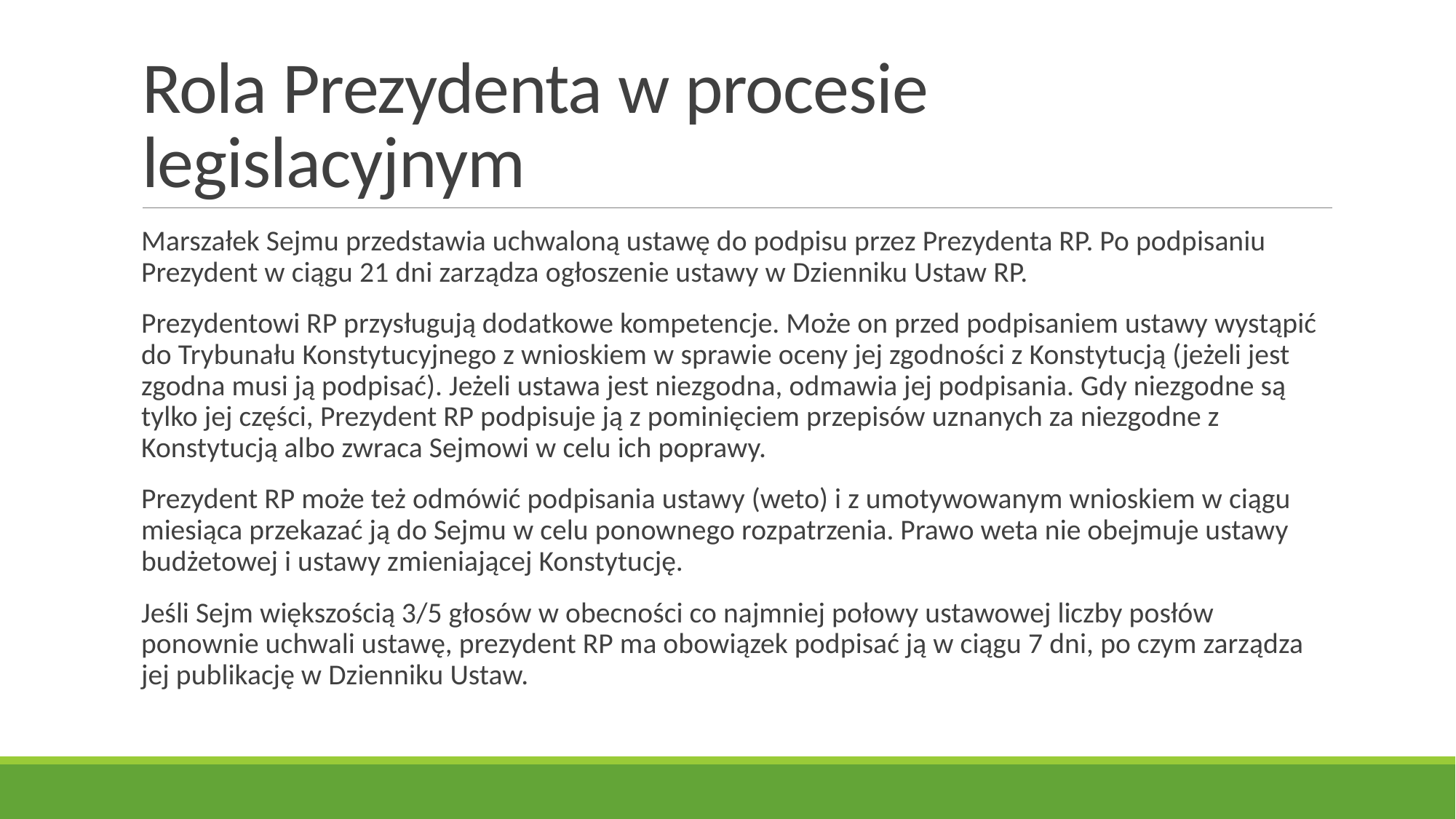

# Rola Prezydenta w procesie legislacyjnym
Marszałek Sejmu przedstawia uchwaloną ustawę do podpisu przez Prezydenta RP. Po podpisaniu Prezydent w ciągu 21 dni zarządza ogłoszenie ustawy w Dzienniku Ustaw RP.
Prezydentowi RP przysługują dodatkowe kompetencje. Może on przed podpisaniem ustawy wystąpić do Trybunału Konstytucyjnego z wnioskiem w sprawie oceny jej zgodności z Konstytucją (jeżeli jest zgodna musi ją podpisać). Jeżeli ustawa jest niezgodna, odmawia jej podpisania. Gdy niezgodne są tylko jej części, Prezydent RP podpisuje ją z pominięciem przepisów uznanych za niezgodne z Konstytucją albo zwraca Sejmowi w celu ich poprawy.
Prezydent RP może też odmówić podpisania ustawy (weto) i z umotywowanym wnioskiem w ciągu miesiąca przekazać ją do Sejmu w celu ponownego rozpatrzenia. Prawo weta nie obejmuje ustawy budżetowej i ustawy zmieniającej Konstytucję.
Jeśli Sejm większością 3/5 głosów w obecności co najmniej połowy ustawowej liczby posłów ponownie uchwali ustawę, prezydent RP ma obowiązek podpisać ją w ciągu 7 dni, po czym zarządza jej publikację w Dzienniku Ustaw.